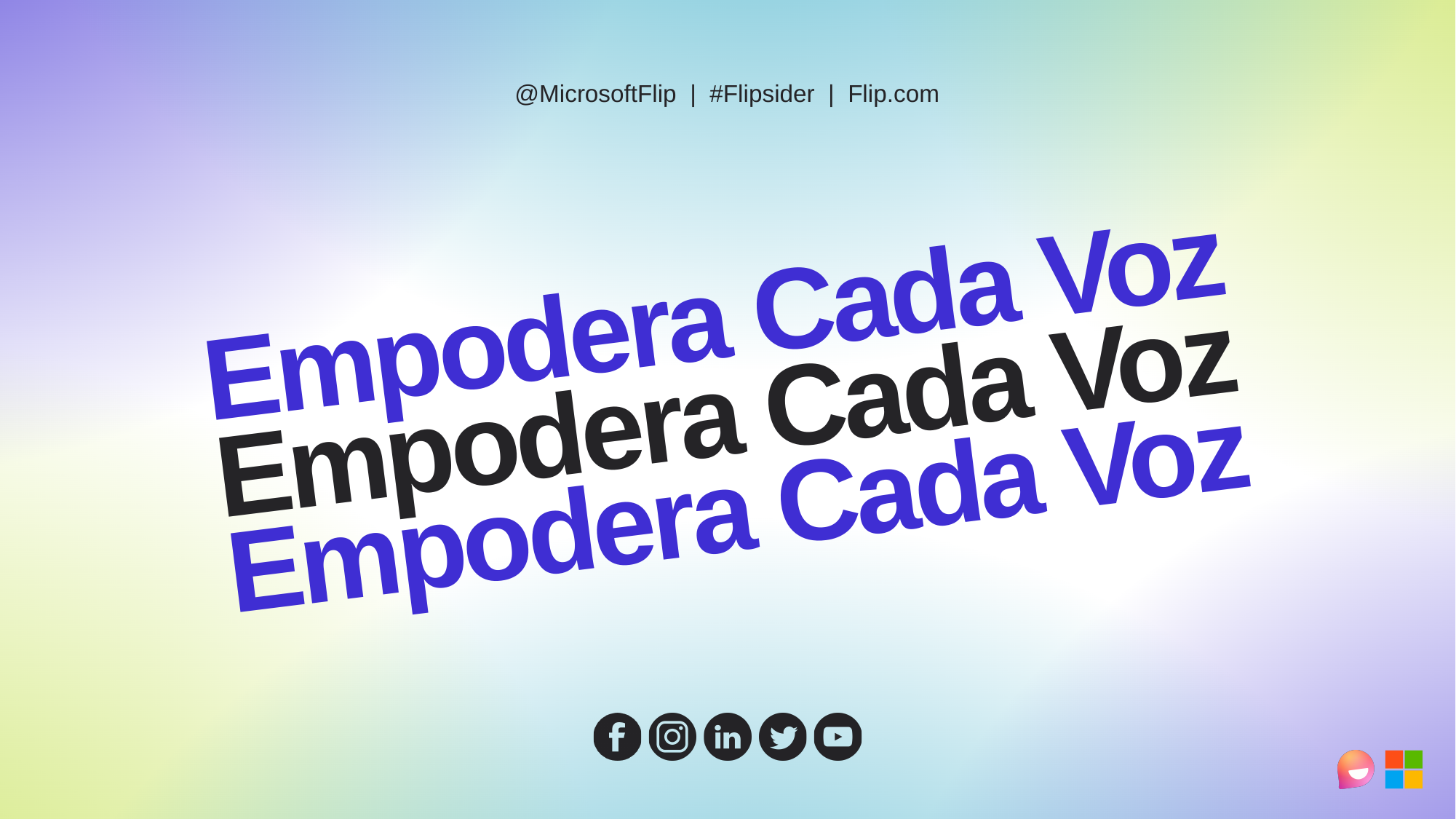

@MicrosoftFlip  |  #Flipsider  |  Flip.com
Empodera Cada Voz
Empodera Cada Voz
Empodera Cada Voz